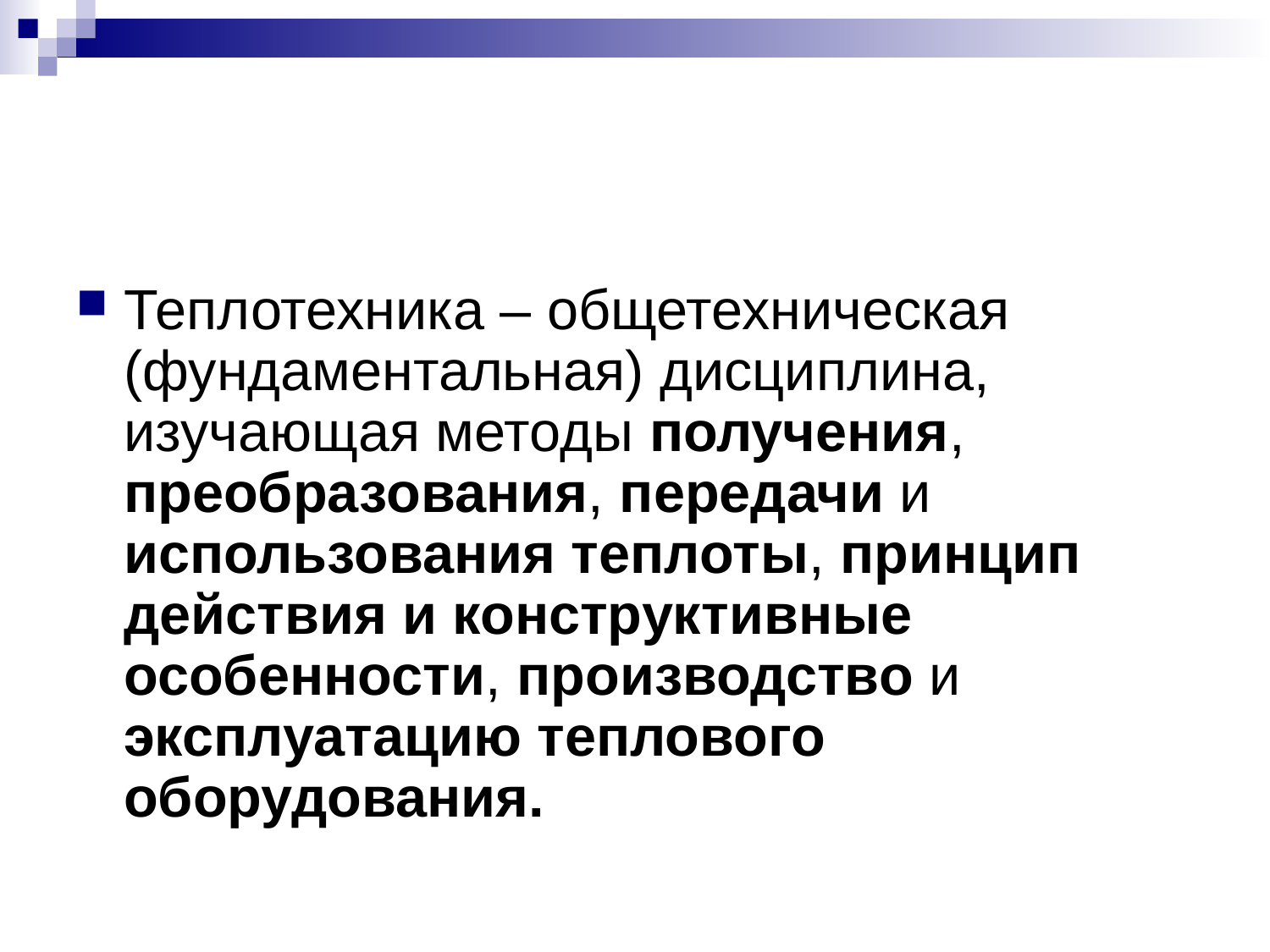

#
Теплотехника – общетехническая (фундаментальная) дисциплина, изучающая методы получения, преобразования, передачи и использования теплоты, принцип действия и конструктивные особенности, производство и эксплуатацию теплового оборудования.